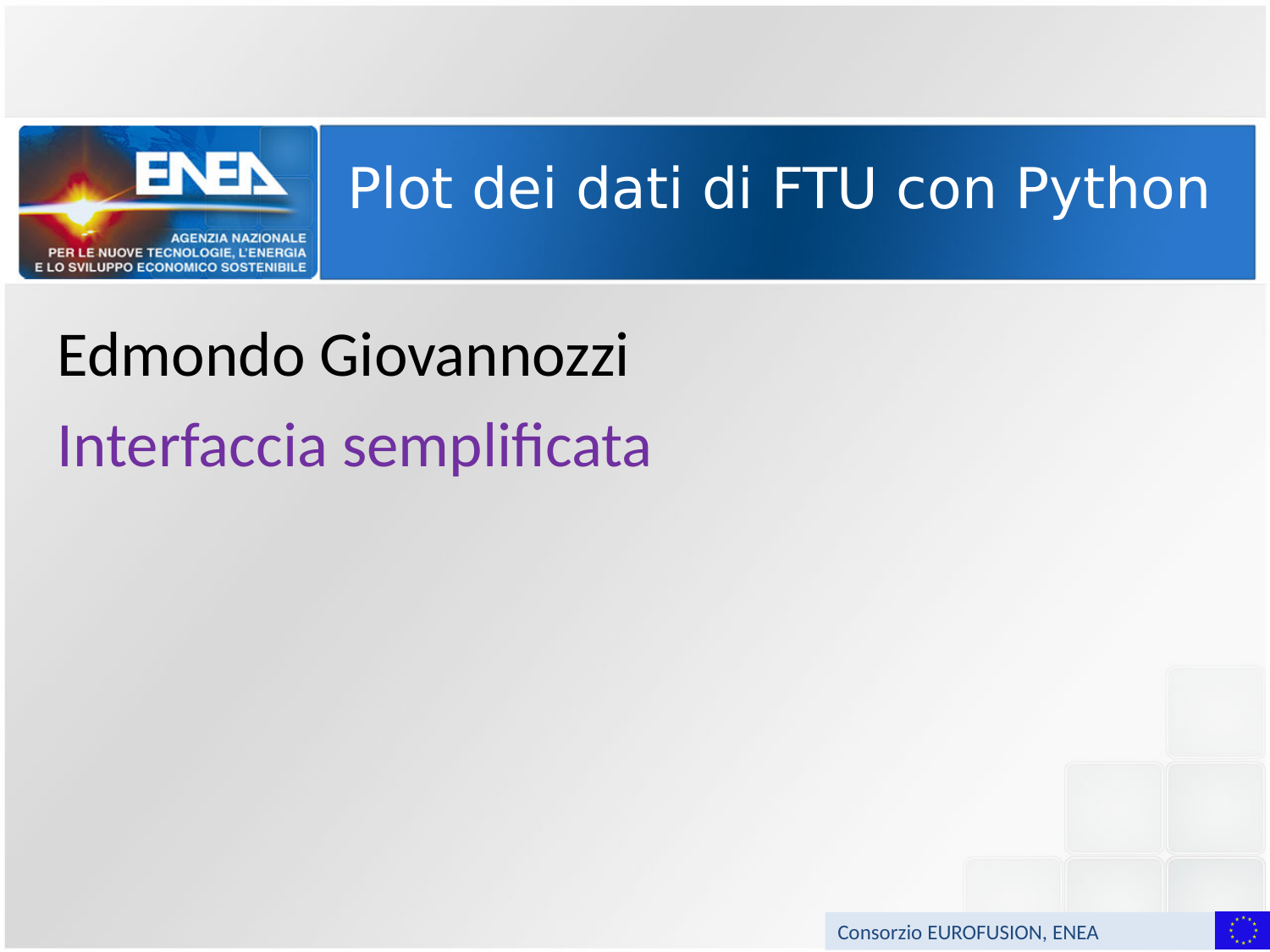

# Plot dei dati di FTU con Python
Edmondo Giovannozzi
Interfaccia semplificata